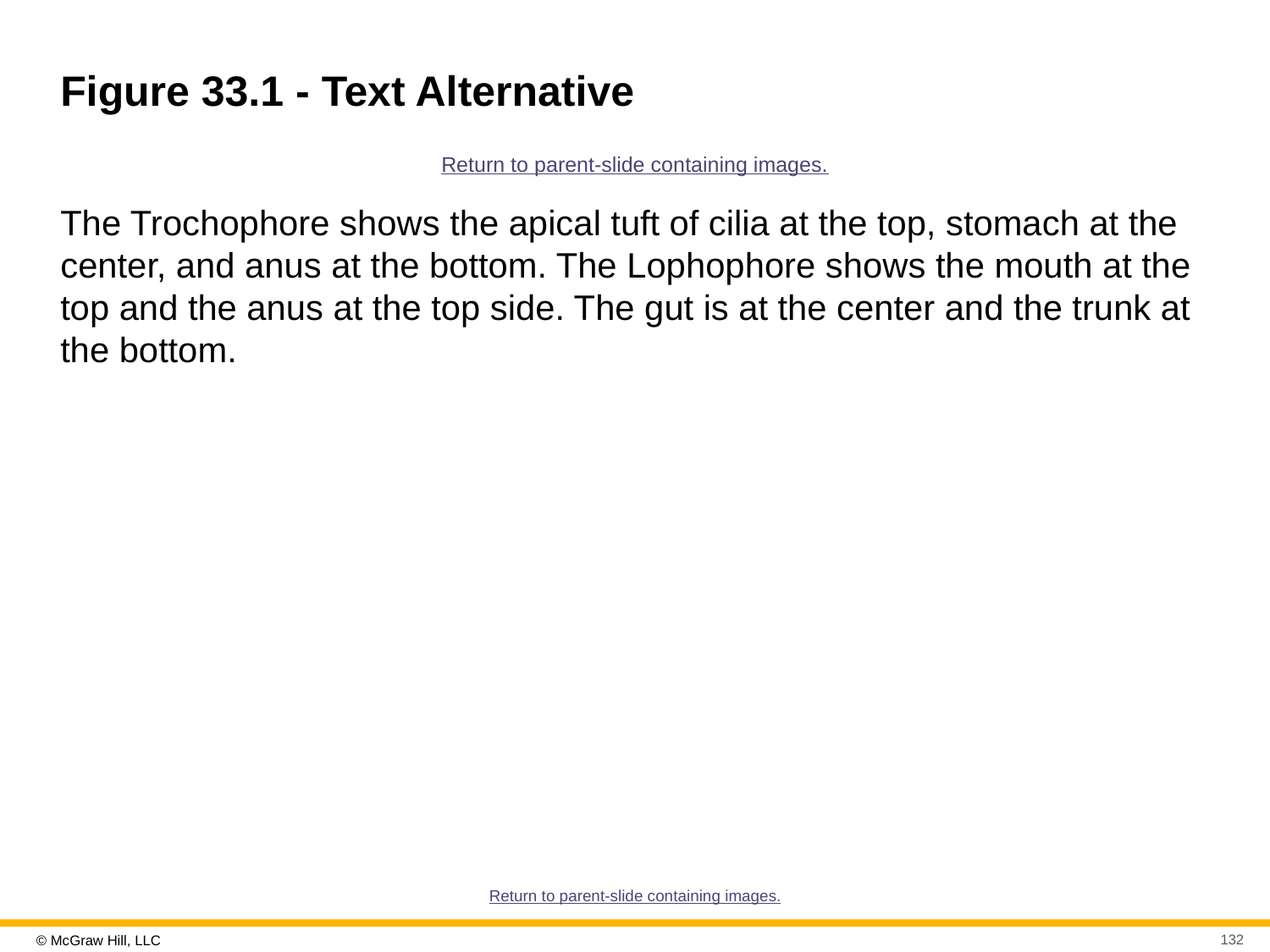

# Figure 33.1 - Text Alternative
Return to parent-slide containing images.
The Trochophore shows the apical tuft of cilia at the top, stomach at the center, and anus at the bottom. The Lophophore shows the mouth at the top and the anus at the top side. The gut is at the center and the trunk at the bottom.
Return to parent-slide containing images.
132